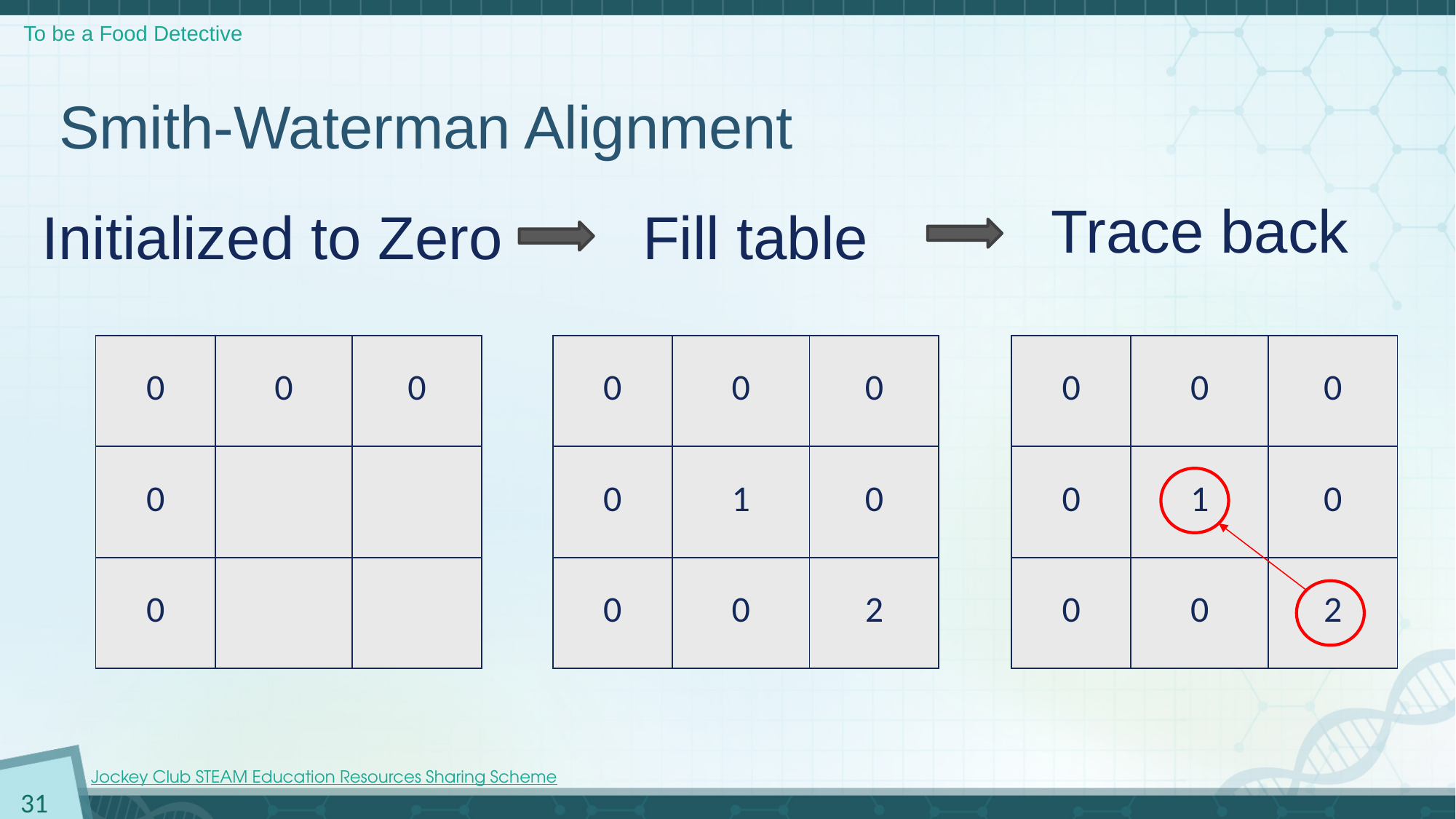

# Smith-Waterman Alignment
Trace back
Initialized to Zero
Fill table

| 0 | 0 | 0 |
| --- | --- | --- |
| 0 | 1 | 0 |
| 0 | 0 | 2 |
| 0 | 0 | 0 |
| --- | --- | --- |
| 0 |  |  |
| 0 |  |  |
| 0 | 0 | 0 |
| --- | --- | --- |
| 0 | 1 | 0 |
| 0 | 0 | 2 |

31